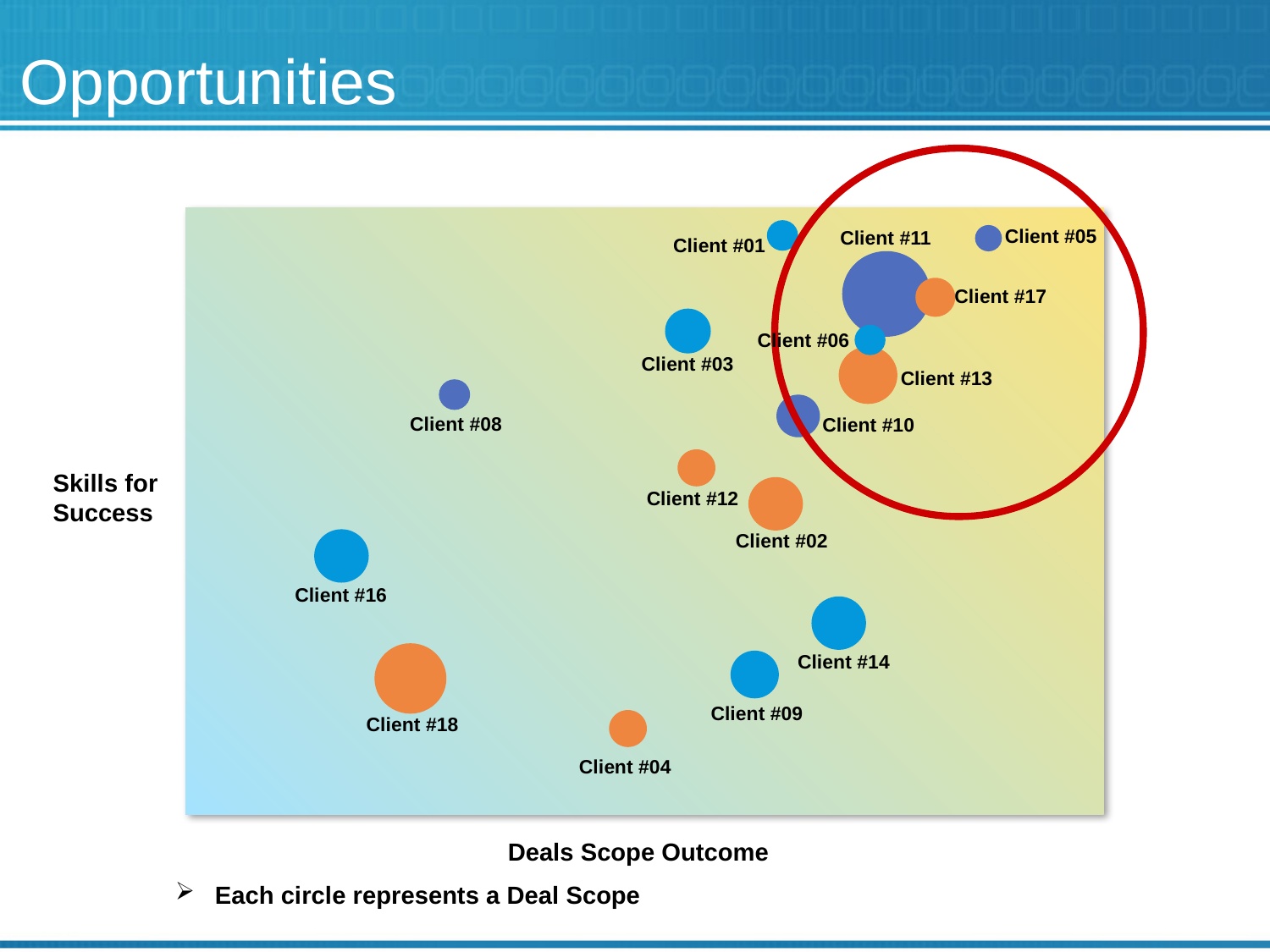

Opportunities

Client #05
Client #11

Client #01

Client #17

Client #06

Client #03

Client #13

Client #08
Client #10

Client #12
Client #02

Client #16

Client #14

Client #09
Client #18

Client #04
Skills for
Success
Deals Scope Outcome
Each circle represents a Deal Scope